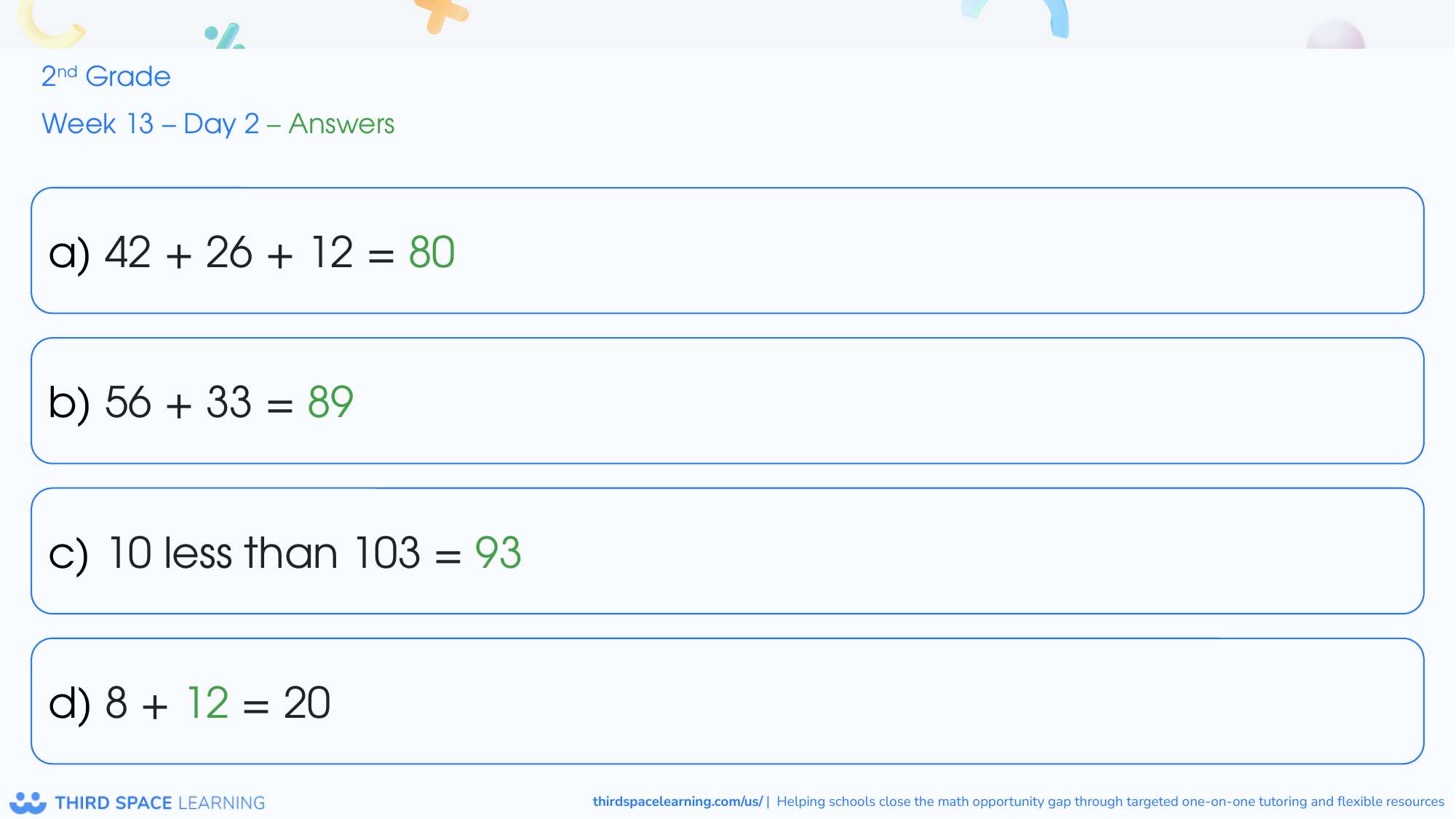

2nd Grade
Week 13 – Day 2 – Answers
42 + 26 + 12 = 80
56 + 33 = 89
10 less than 103 = 93
8 + 12 = 20